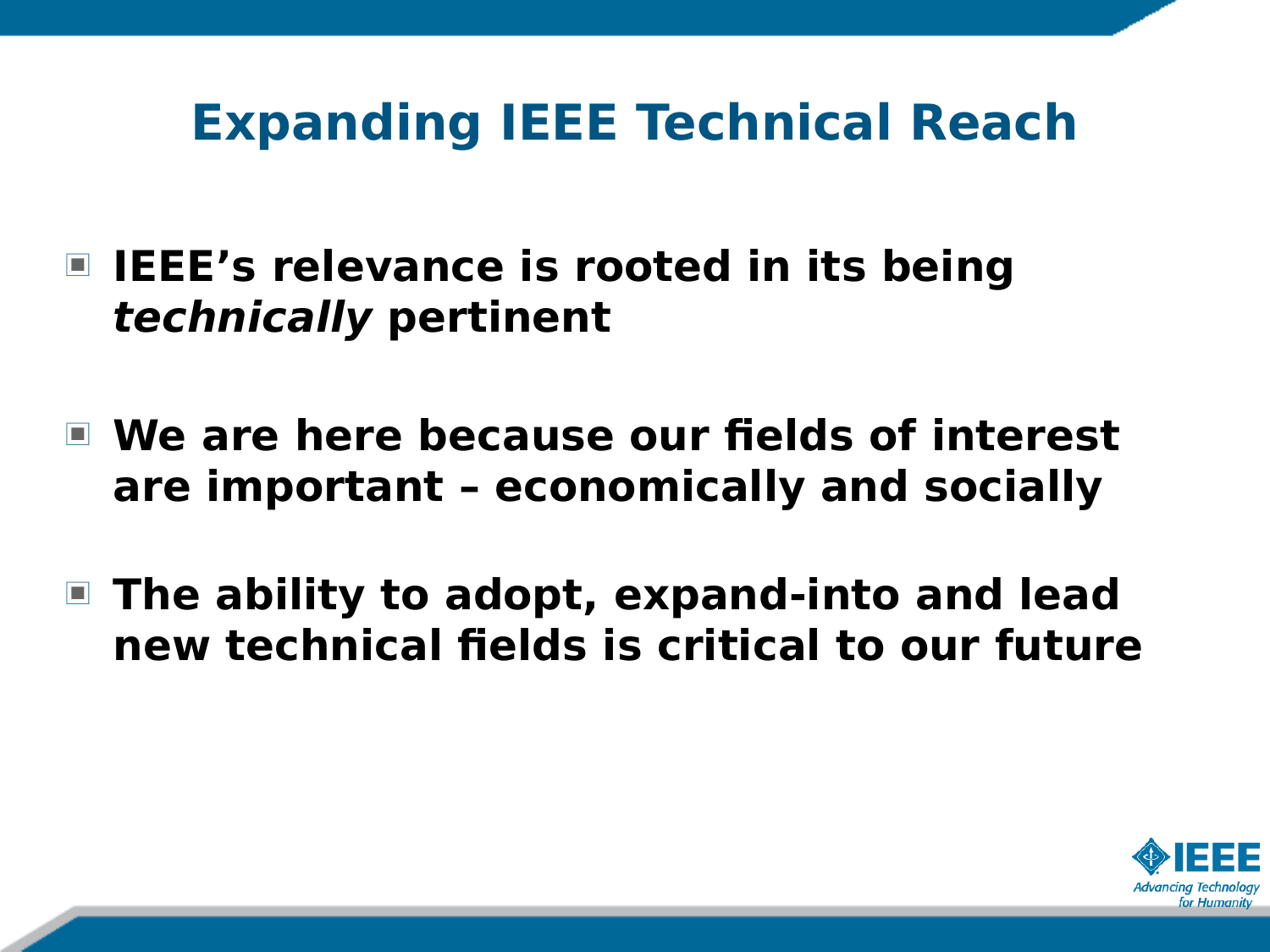

# Expanding IEEE Technical Reach
IEEE’s relevance is rooted in its being technically pertinent

We are here because our fields of interest are important – economically and socially

The ability to adopt, expand-into and lead new technical fields is critical to our future